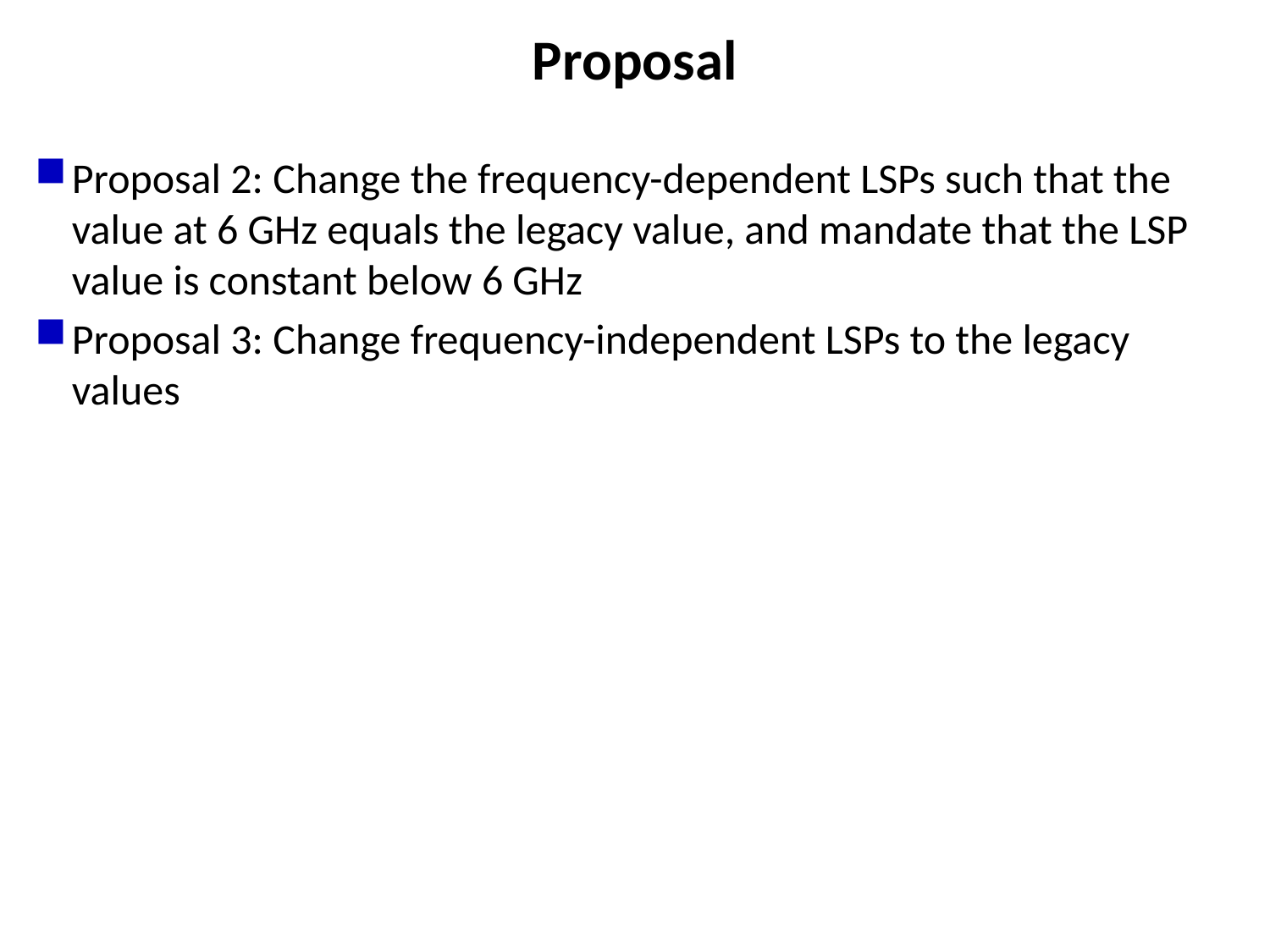

# Proposal
Proposal 2: Change the frequency-dependent LSPs such that the value at 6 GHz equals the legacy value, and mandate that the LSP value is constant below 6 GHz
Proposal 3: Change frequency-independent LSPs to the legacy values